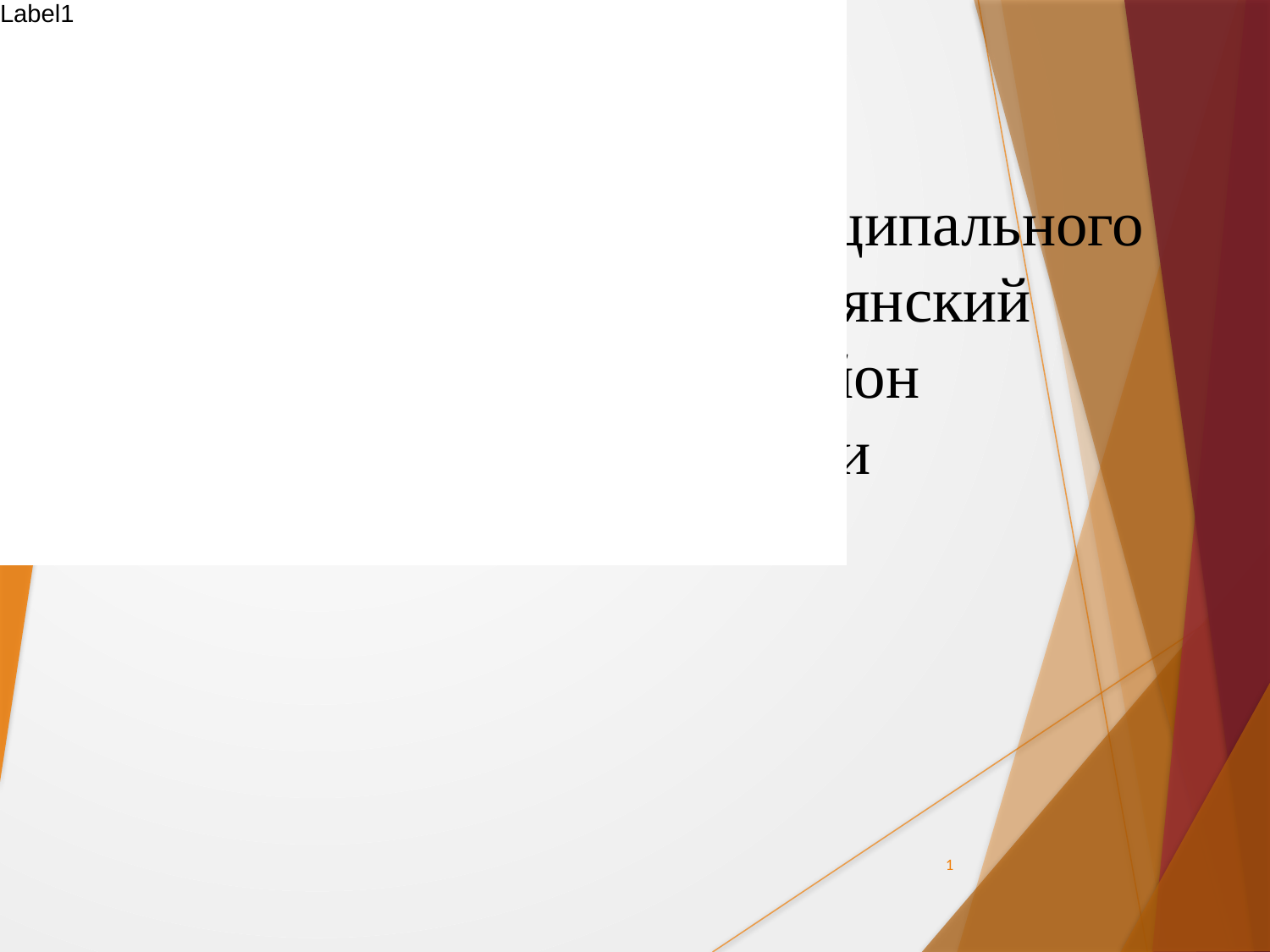

# Исполнение бюджета муниципального образования Вятскополянский муниципальный район Кировской области за 2024 год
1